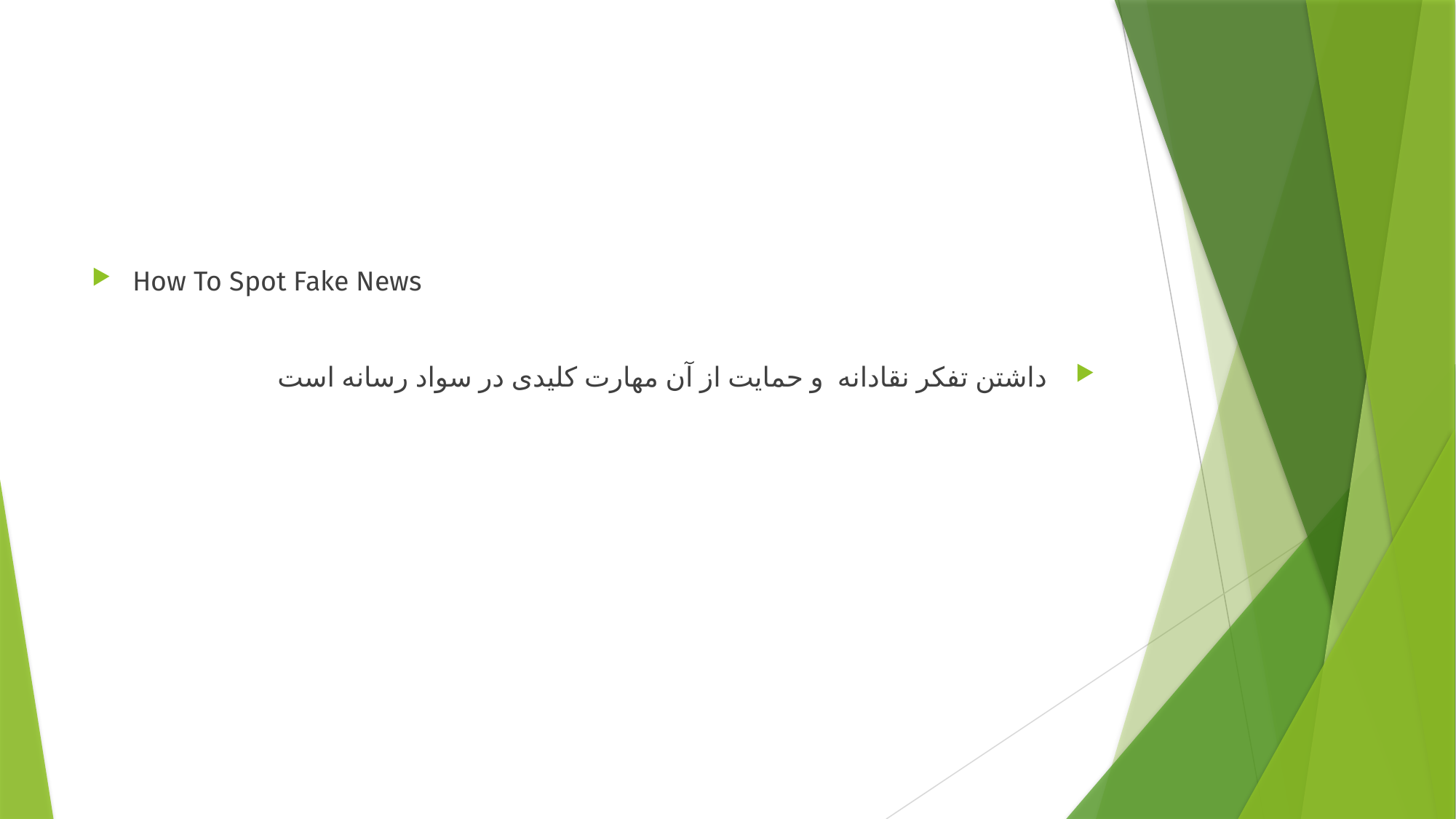

#
How To Spot Fake News

 داشتن تفکر نقادانه  و حمایت از آن مهارت کلیدی در سواد رسانه است